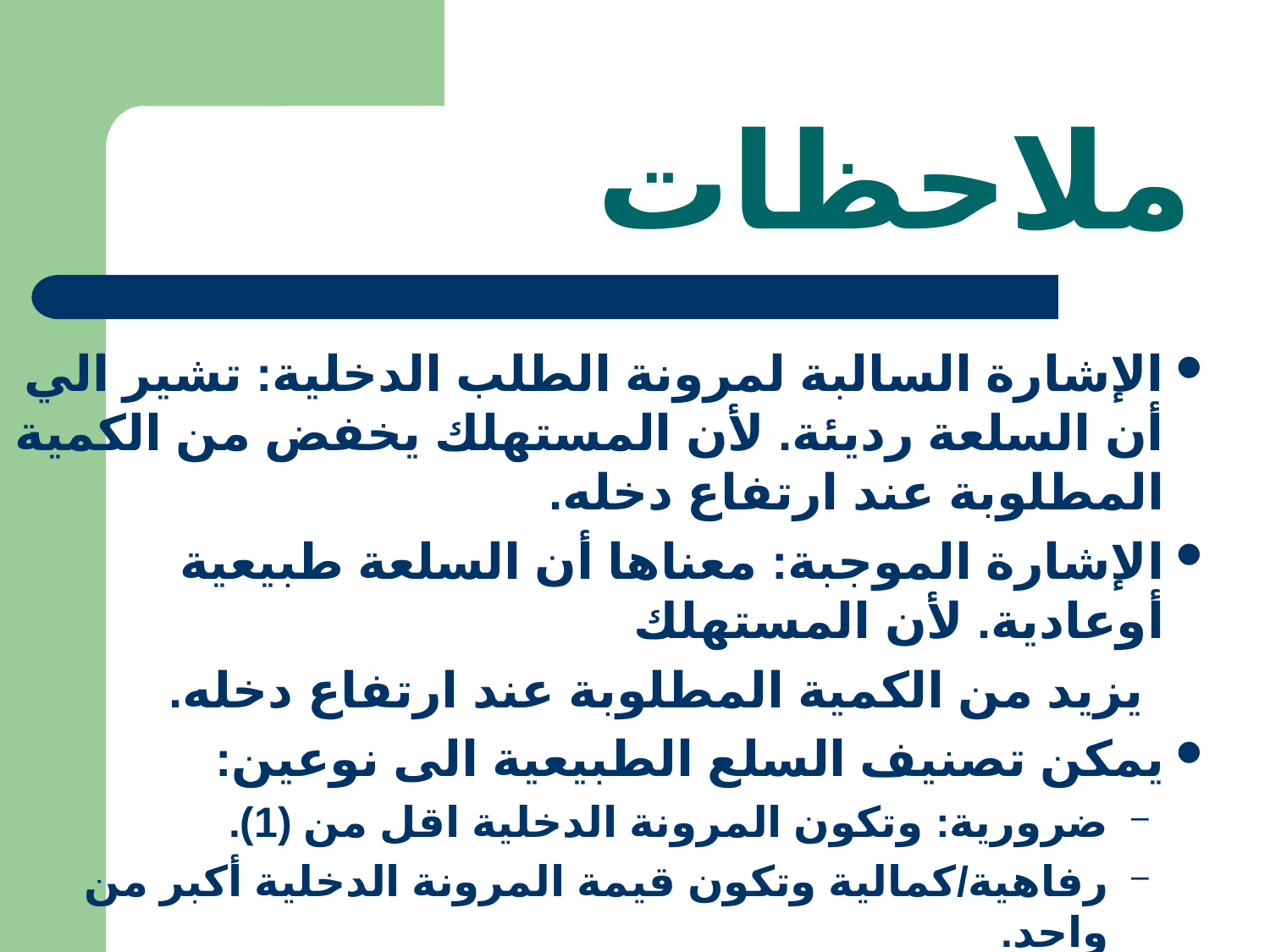

# ملاحظات
الإشارة السالبة لمرونة الطلب الدخلية: تشير الي أن السلعة رديئة. لأن المستهلك يخفض من الكمية المطلوبة عند ارتفاع دخله.
الإشارة الموجبة: معناها أن السلعة طبيعية أوعادية. لأن المستهلك
     يزيد من الكمية المطلوبة عند ارتفاع دخله.
يمكن تصنيف السلع الطبيعية الى نوعين:
ضرورية: وتكون المرونة الدخلية اقل من (1).
رفاهية/كمالية وتكون قيمة المرونة الدخلية أكبر من واحد.